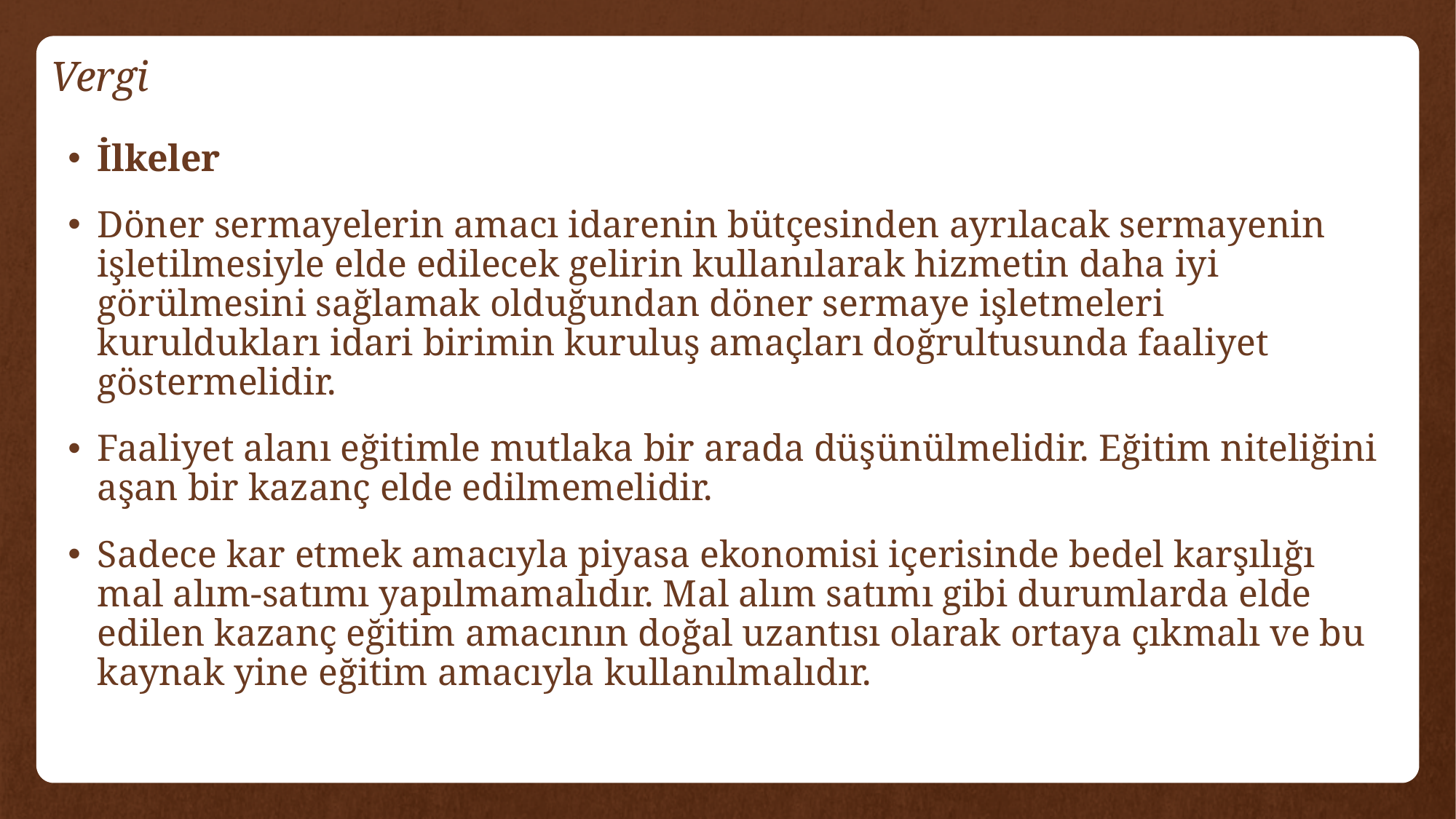

# Vergi
İlkeler
Döner sermayelerin amacı idarenin bütçesinden ayrılacak sermayenin işletilmesiyle elde edilecek gelirin kullanılarak hizmetin daha iyi görülmesini sağlamak olduğundan döner sermaye işletmeleri kuruldukları idari birimin kuruluş amaçları doğrultusunda faaliyet göstermelidir.
Faaliyet alanı eğitimle mutlaka bir arada düşünülmelidir. Eğitim niteliğini aşan bir kazanç elde edilmemelidir.
Sadece kar etmek amacıyla piyasa ekonomisi içerisinde bedel karşılığı mal alım-satımı yapılmamalıdır. Mal alım satımı gibi durumlarda elde edilen kazanç eğitim amacının doğal uzantısı olarak ortaya çıkmalı ve bu kaynak yine eğitim amacıyla kullanılmalıdır.